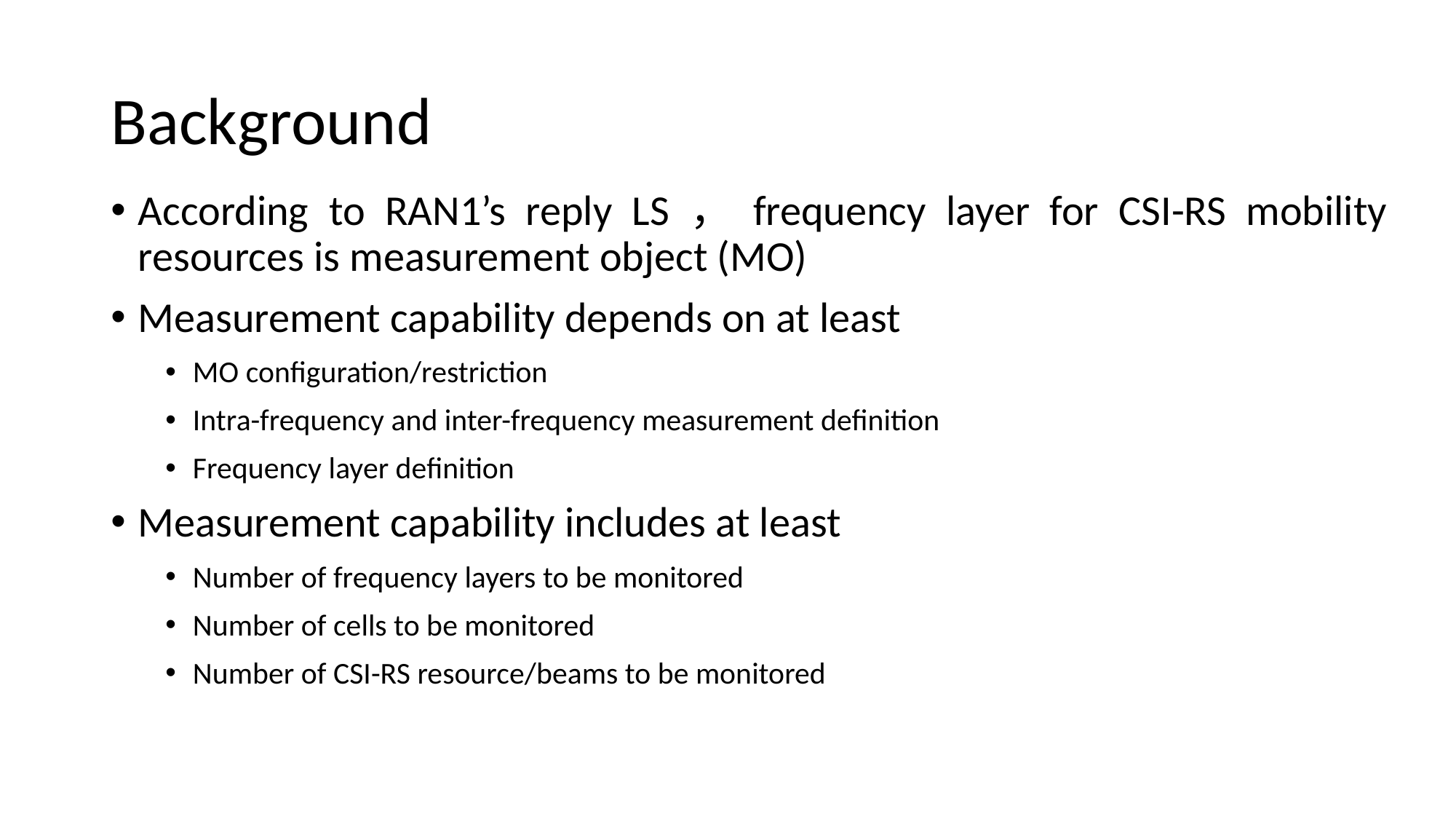

# Background
According to RAN1’s reply LS，frequency layer for CSI-RS mobility resources is measurement object (MO)
Measurement capability depends on at least
MO configuration/restriction
Intra-frequency and inter-frequency measurement definition
Frequency layer definition
Measurement capability includes at least
Number of frequency layers to be monitored
Number of cells to be monitored
Number of CSI-RS resource/beams to be monitored